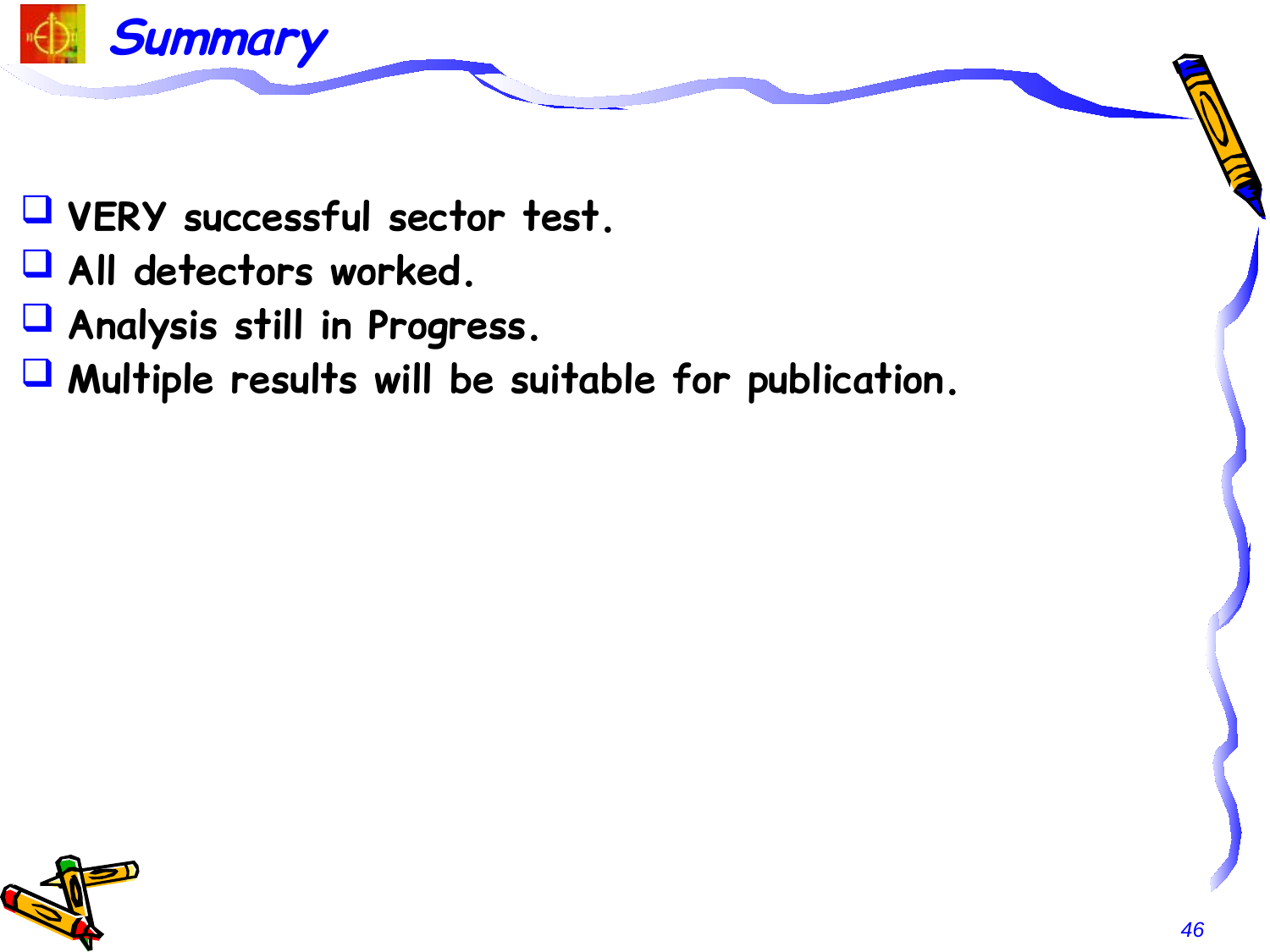

# Summary
VERY successful sector test.
All detectors worked.
Analysis still in Progress.
Multiple results will be suitable for publication.

46